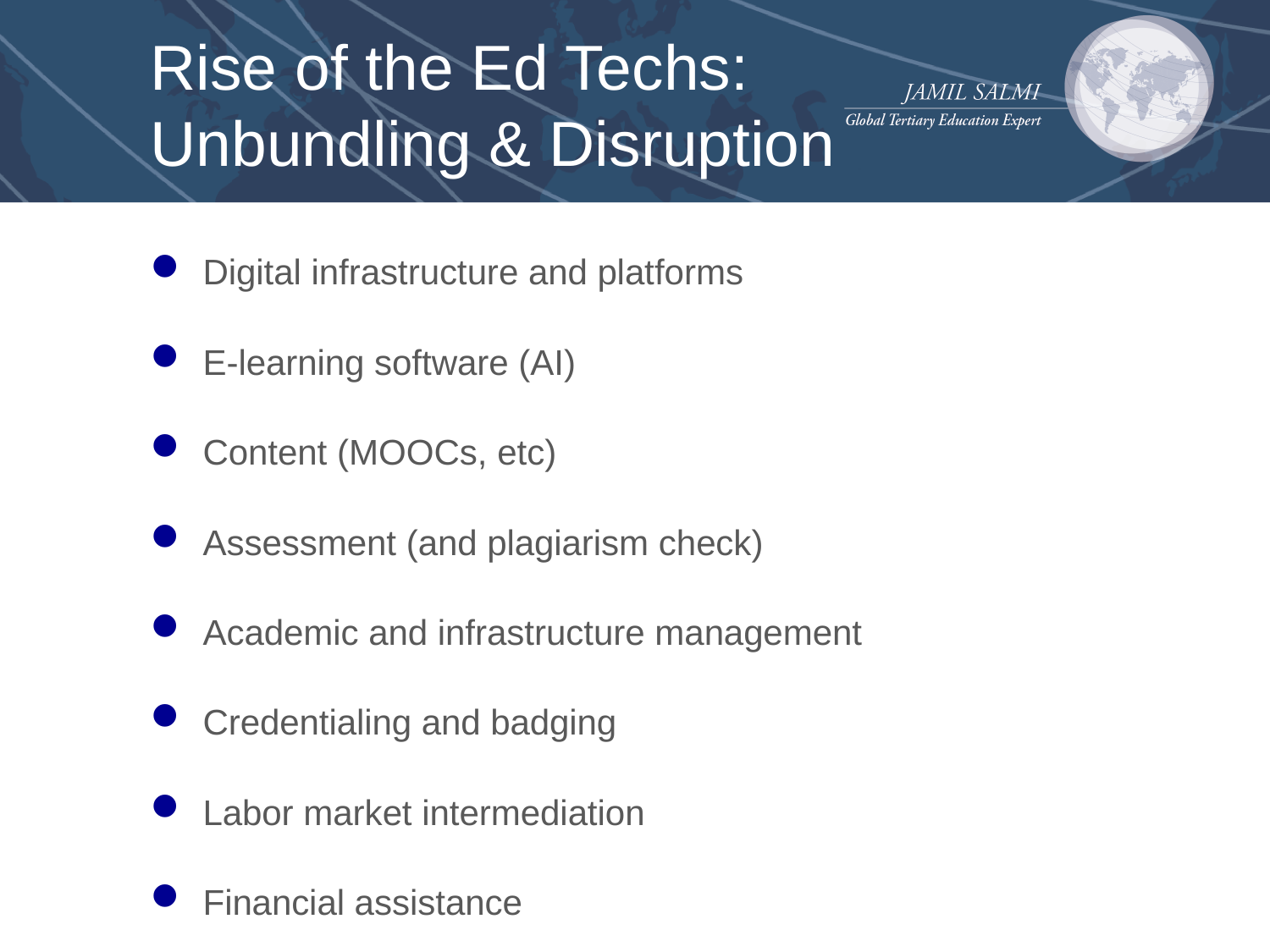

# Rise of the Ed Techs: Unbundling & Disruption
Digital infrastructure and platforms
E-learning software (AI)
Content (MOOCs, etc)
Assessment (and plagiarism check)
Academic and infrastructure management
Credentialing and badging
Labor market intermediation
Financial assistance